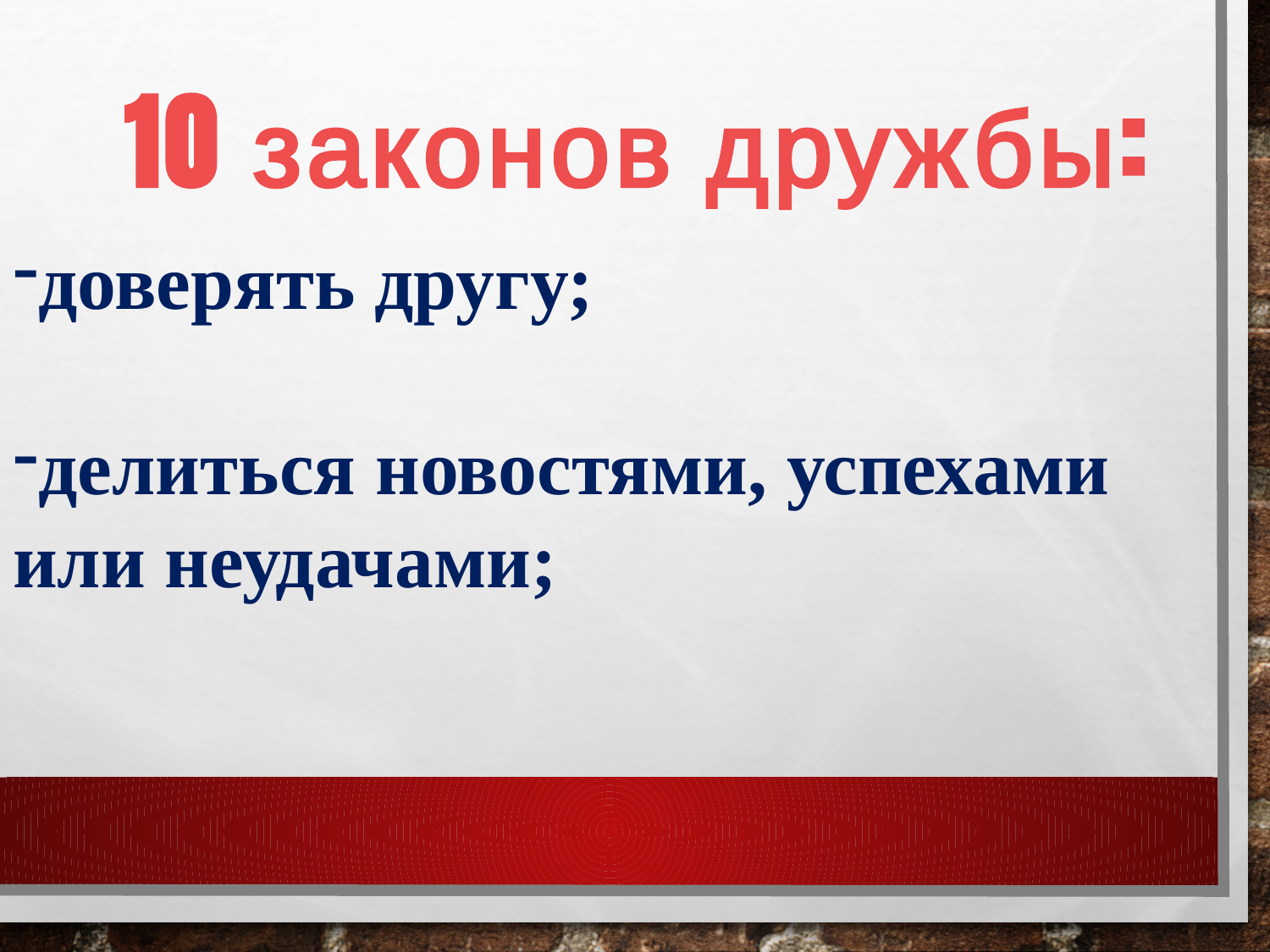

10 законов дружбы:
доверять другу;

делиться новостями, успехами или неудачами;